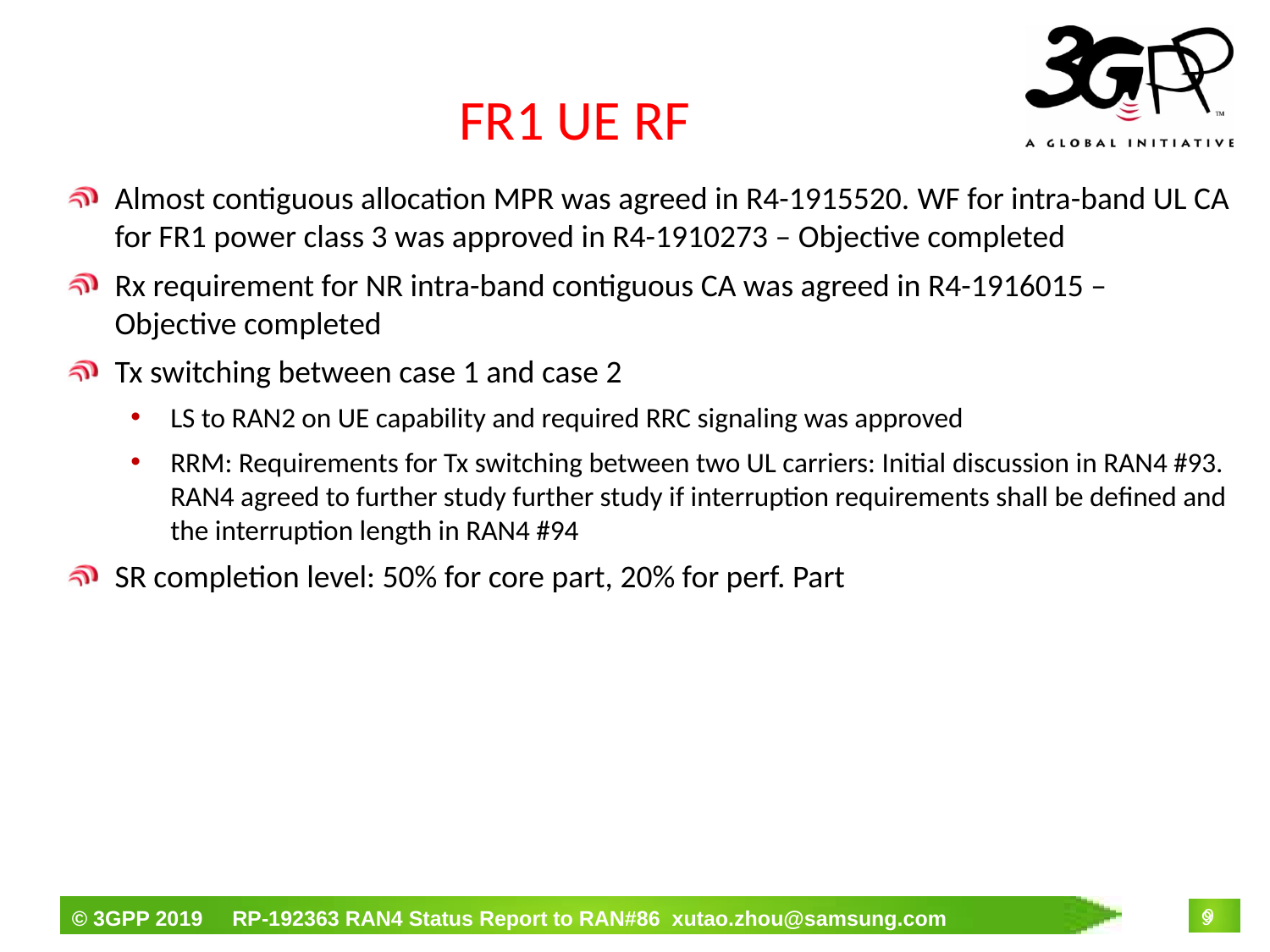

# FR1 UE RF
Almost contiguous allocation MPR was agreed in R4-1915520. WF for intra-band UL CA for FR1 power class 3 was approved in R4-1910273 – Objective completed
Rx requirement for NR intra-band contiguous CA was agreed in R4-1916015 – Objective completed
Tx switching between case 1 and case 2
LS to RAN2 on UE capability and required RRC signaling was approved
RRM: Requirements for Tx switching between two UL carriers: Initial discussion in RAN4 #93. RAN4 agreed to further study further study if interruption requirements shall be defined and the interruption length in RAN4 #94
SR completion level: 50% for core part, 20% for perf. Part

9